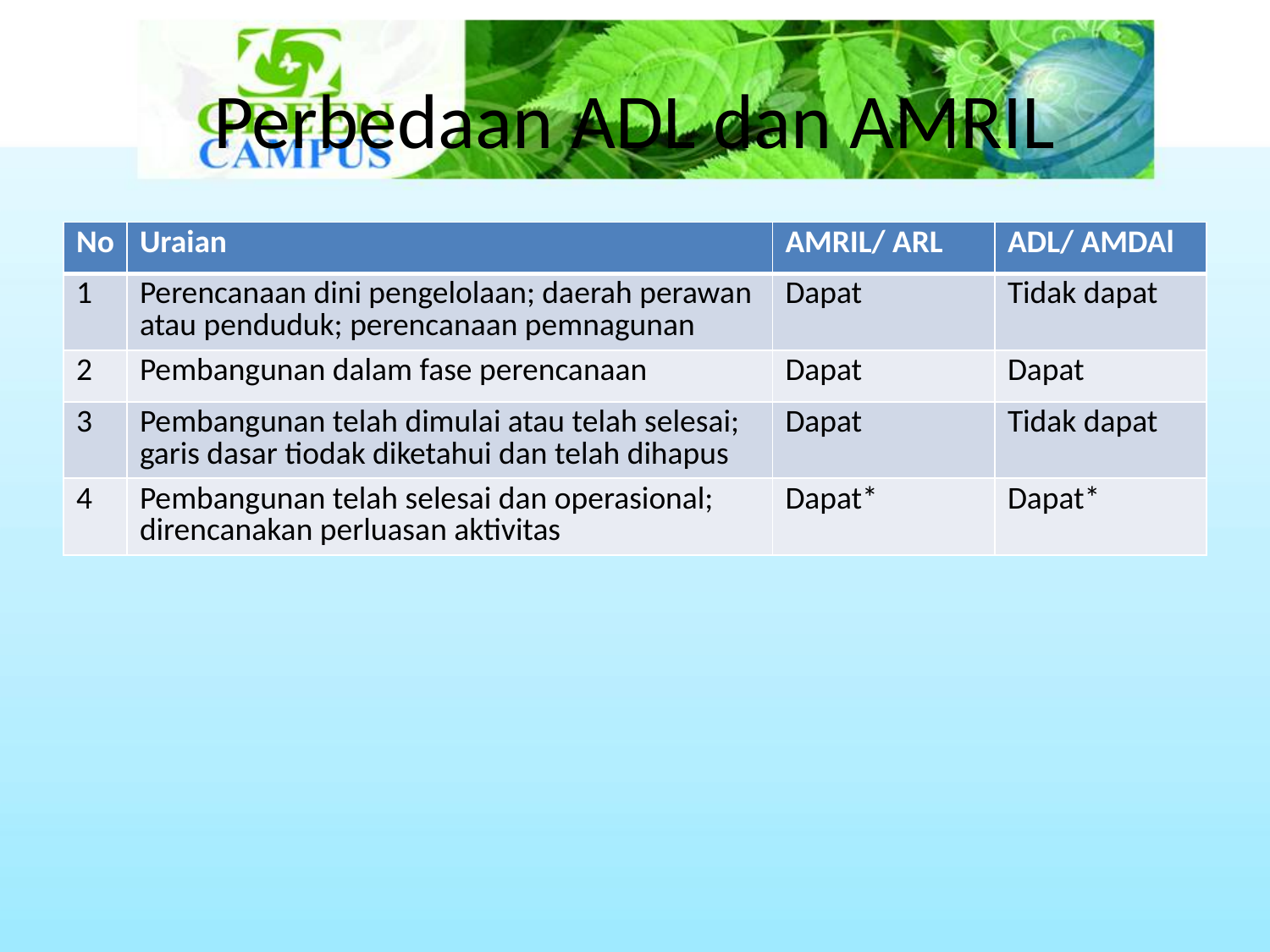

# Perbedaan ADL dan AMRIL
| No | Uraian | AMRIL/ ARL | ADL/ AMDAl |
| --- | --- | --- | --- |
| 1 | Perencanaan dini pengelolaan; daerah perawan atau penduduk; perencanaan pemnagunan | Dapat | Tidak dapat |
| 2 | Pembangunan dalam fase perencanaan | Dapat | Dapat |
| 3 | Pembangunan telah dimulai atau telah selesai; garis dasar tiodak diketahui dan telah dihapus | Dapat | Tidak dapat |
| 4 | Pembangunan telah selesai dan operasional; direncanakan perluasan aktivitas | Dapat\* | Dapat\* |